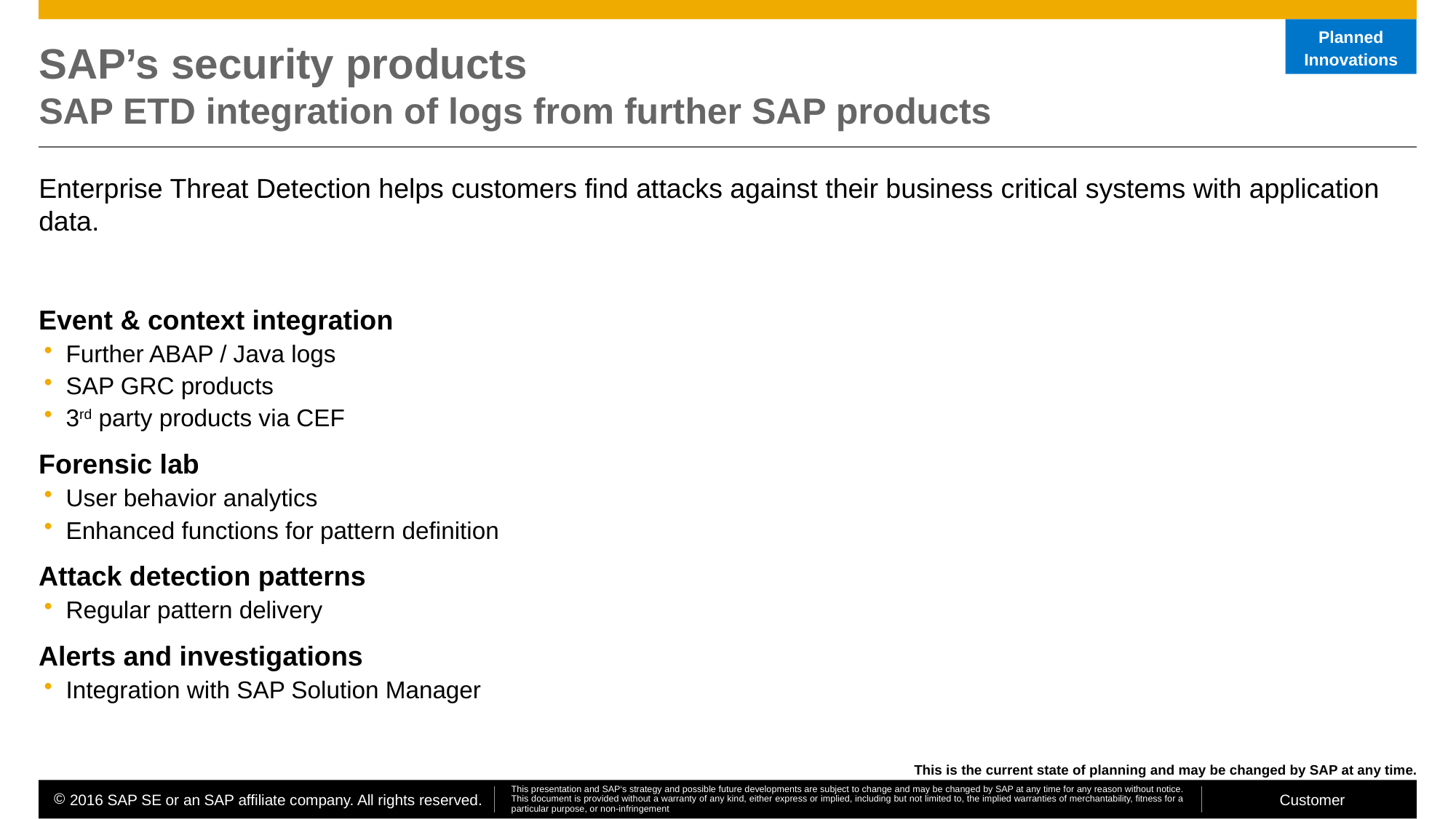

Planned Innovations
# SAP’s security products SAP ETD integration of logs from further SAP products
Enterprise Threat Detection helps customers find attacks against their business critical systems with application data.
Event & context integration
Further ABAP / Java logs
SAP GRC products
3rd party products via CEF
Forensic lab
User behavior analytics
Enhanced functions for pattern definition
Attack detection patterns
Regular pattern delivery
Alerts and investigations
Integration with SAP Solution Manager
This is the current state of planning and may be changed by SAP at any time.